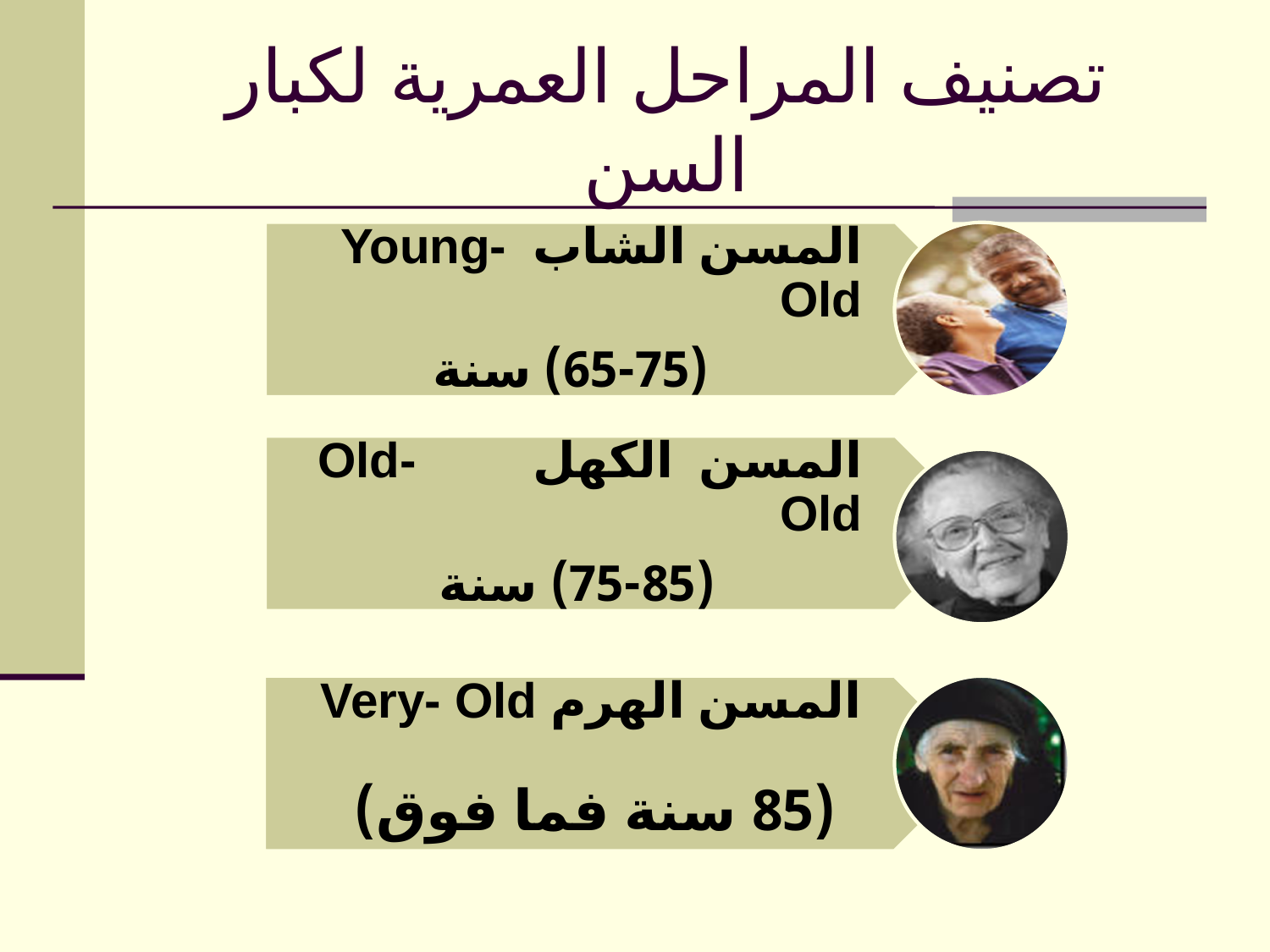

# تصنيف المراحل العمرية لكبار السن
المسن الشاب  Young- Old
 (65-75) سنة
المسن  الكهل         Old- Old
(75-85) سنة
المسن الهرم Very- Old
 (85 سنة فما فوق)